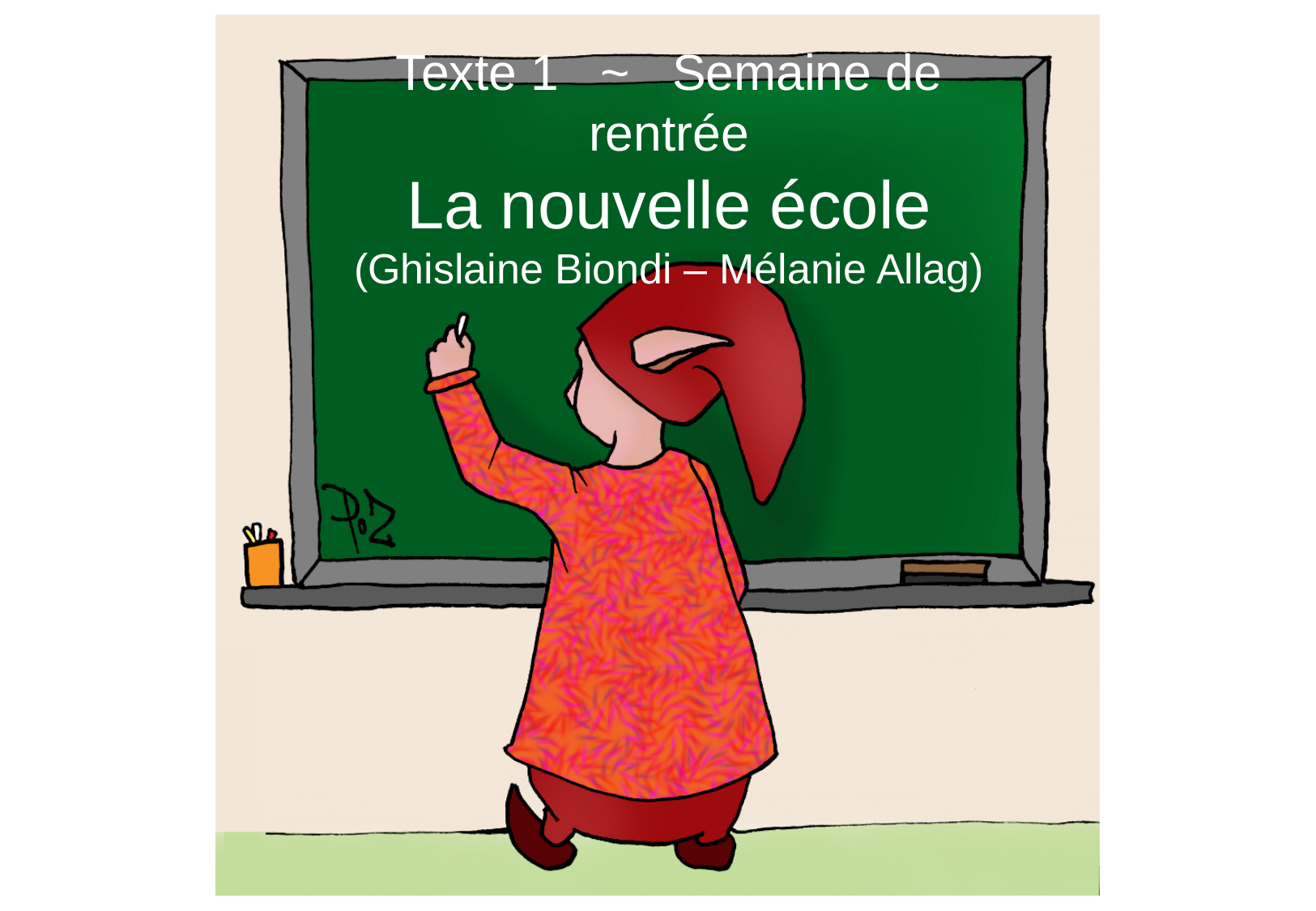

Texte 1   ~   Semaine de rentrée
La nouvelle école
(Ghislaine Biondi – Mélanie Allag)